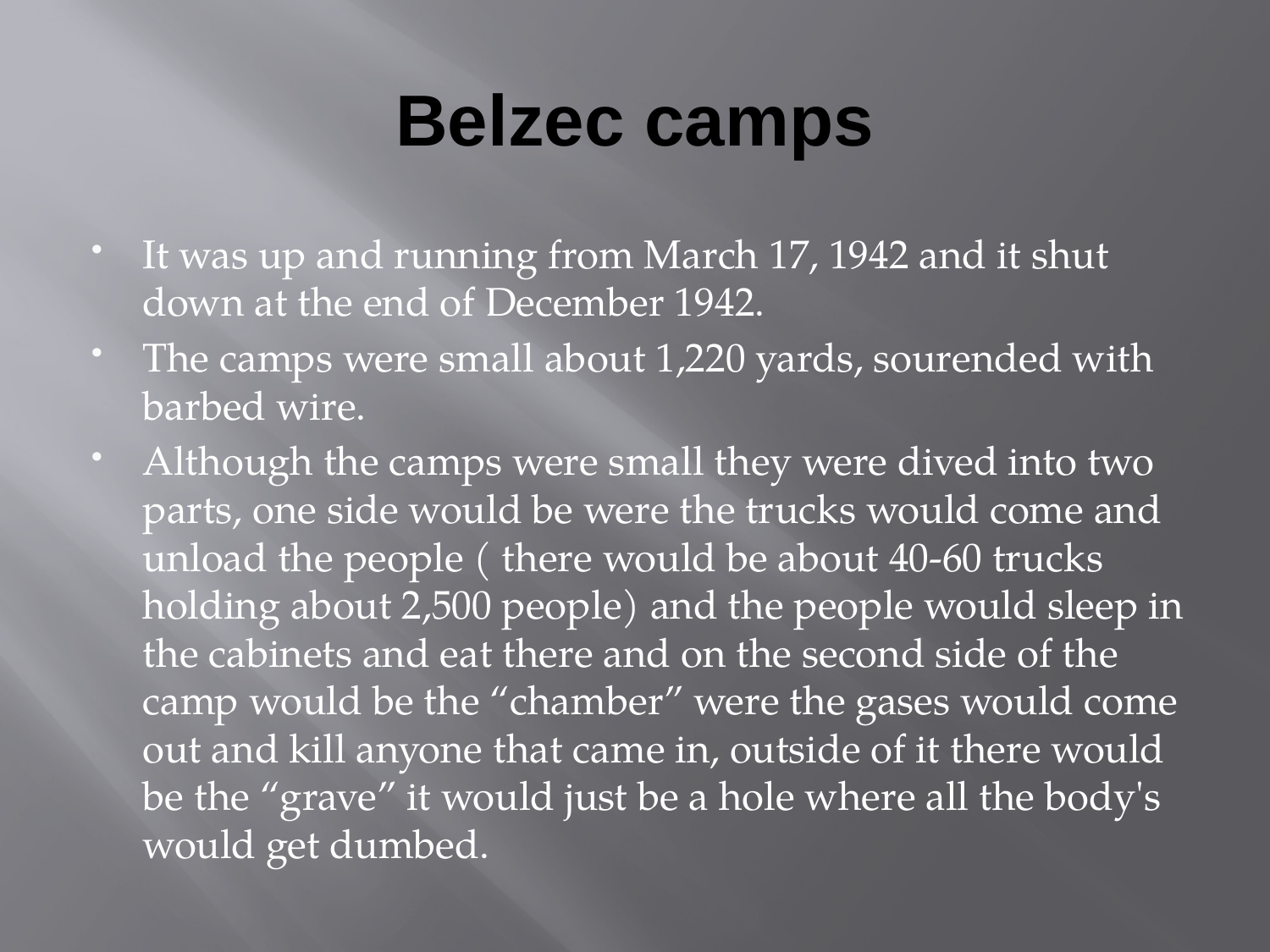

# Belzec camps
It was up and running from March 17, 1942 and it shut down at the end of December 1942.
The camps were small about 1,220 yards, sourended with barbed wire.
Although the camps were small they were dived into two parts, one side would be were the trucks would come and unload the people ( there would be about 40-60 trucks holding about 2,500 people) and the people would sleep in the cabinets and eat there and on the second side of the camp would be the “chamber” were the gases would come out and kill anyone that came in, outside of it there would be the “grave” it would just be a hole where all the body's would get dumbed.